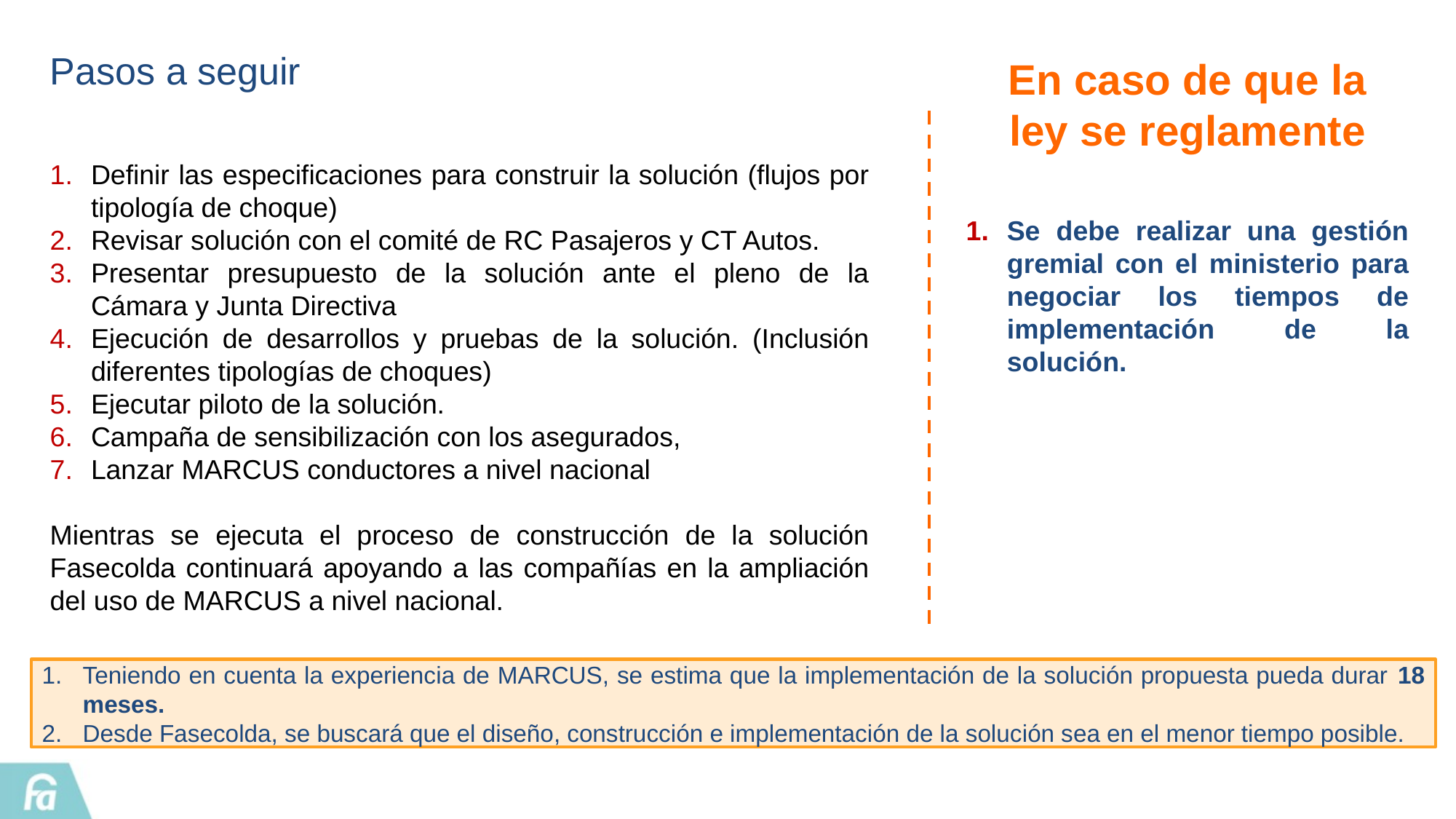

Pasos a seguir
En caso de que la ley se reglamente
Definir las especificaciones para construir la solución (flujos por tipología de choque)
Revisar solución con el comité de RC Pasajeros y CT Autos.
Presentar presupuesto de la solución ante el pleno de la Cámara y Junta Directiva
Ejecución de desarrollos y pruebas de la solución. (Inclusión diferentes tipologías de choques)
Ejecutar piloto de la solución.
Campaña de sensibilización con los asegurados,
Lanzar MARCUS conductores a nivel nacional

Mientras se ejecuta el proceso de construcción de la solución Fasecolda continuará apoyando a las compañías en la ampliación del uso de MARCUS a nivel nacional.

Se debe realizar una gestión gremial con el ministerio para negociar los tiempos de implementación de la solución.
Teniendo en cuenta la experiencia de MARCUS, se estima que la implementación de la solución propuesta pueda durar 18 meses.
Desde Fasecolda, se buscará que el diseño, construcción e implementación de la solución sea en el menor tiempo posible.